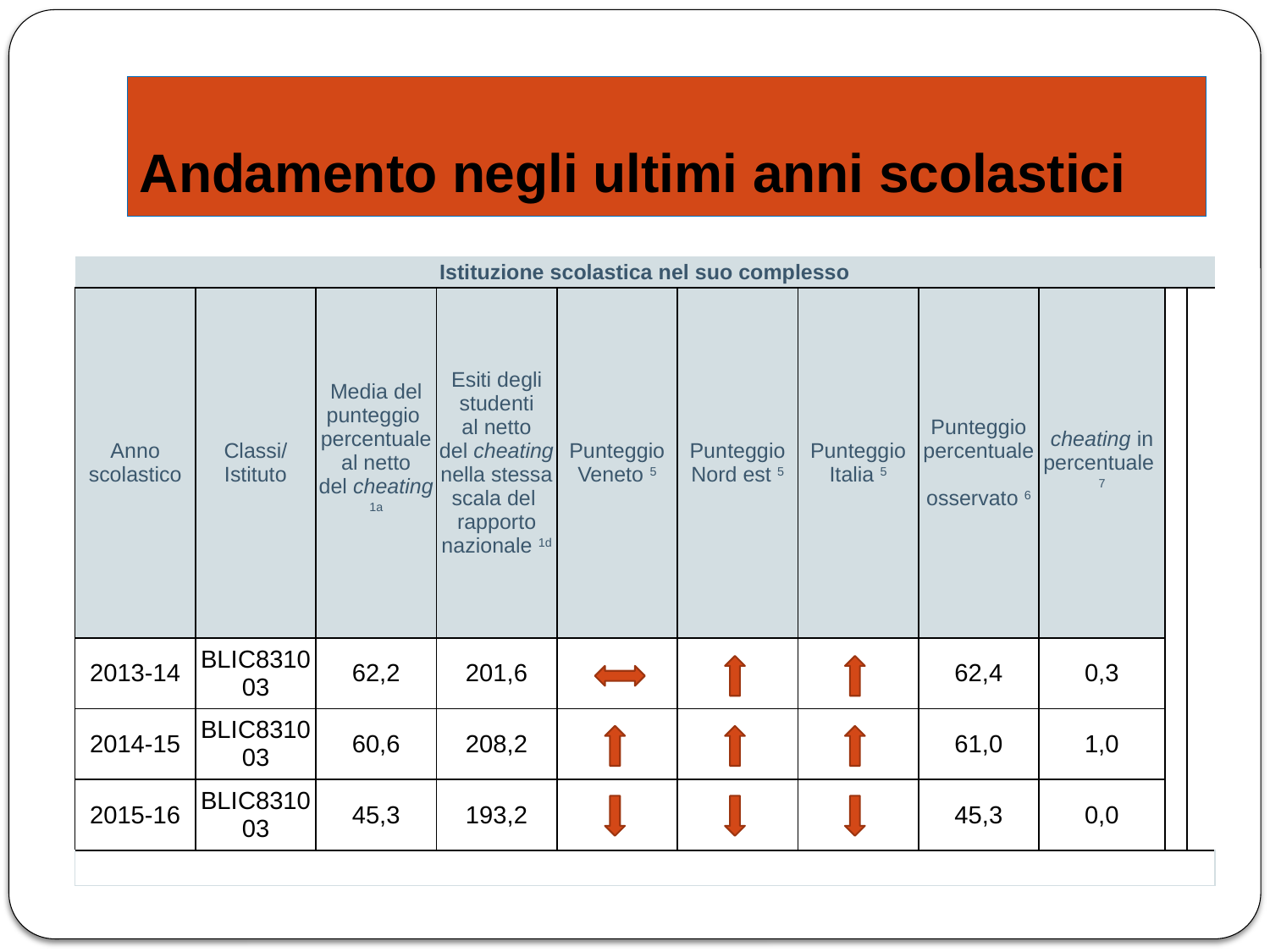

# Andamento negli ultimi anni scolastici
| Istituzione scolastica nel suo complesso |  |  |  |  |  |  |  |  |  |  |
| --- | --- | --- | --- | --- | --- | --- | --- | --- | --- | --- |
| Anno scolastico | Classi/Istituto | Media del punteggio  percentuale al netto del cheating1a | Esiti degli studenti al netto del cheating nella stessa scala del  rapporto nazionale 1d | Punteggio Veneto 5 | Punteggio Nord est 5 | Punteggio Italia 5 | Punteggio percentuale  osservato 6 | cheating in percentuale 7 |  |  |
| 2013-14 | BLIC831003 | 62,2 | 201,6 |  |  |  | 62,4 | 0,3 |  |  |
| 2014-15 | BLIC831003 | 60,6 | 208,2 |  |  |  | 61,0 | 1,0 |  |  |
| 2015-16 | BLIC831003 | 45,3 | 193,2 |  |  |  | 45,3 | 0,0 |  |  |
|  |  |  |  |  |  |  |  |  |  |  |